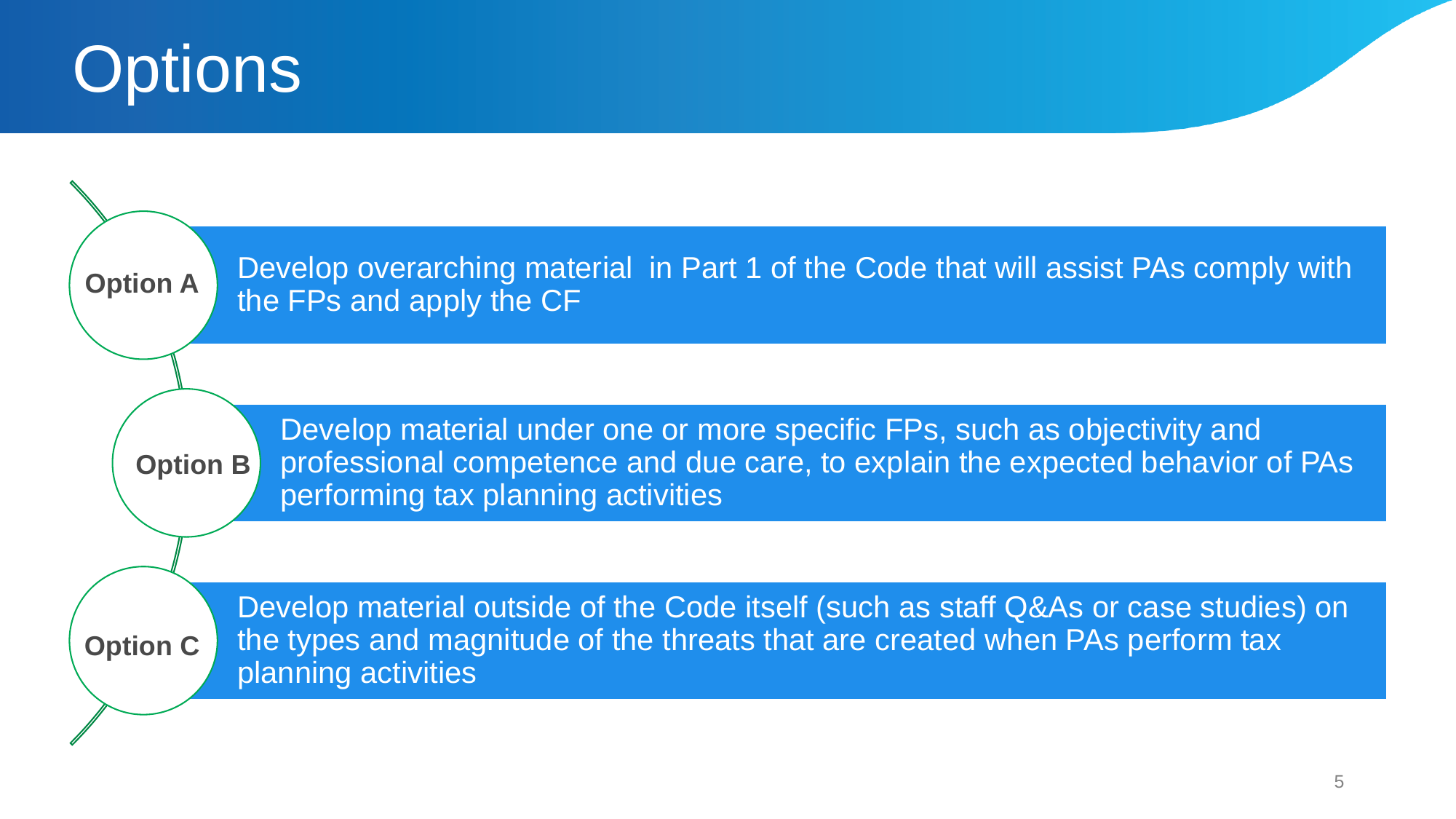

# Options
Develop overarching material  in Part 1 of the Code that will assist PAs comply with the FPs and apply the CF
Develop material under one or more specific FPs, such as objectivity and professional competence and due care, to explain the expected behavior of PAs performing tax planning activities
Develop material outside of the Code itself (such as staff Q&As or case studies) on the types and magnitude of the threats that are created when PAs perform tax planning activities
Option A
Option B
Option C
5